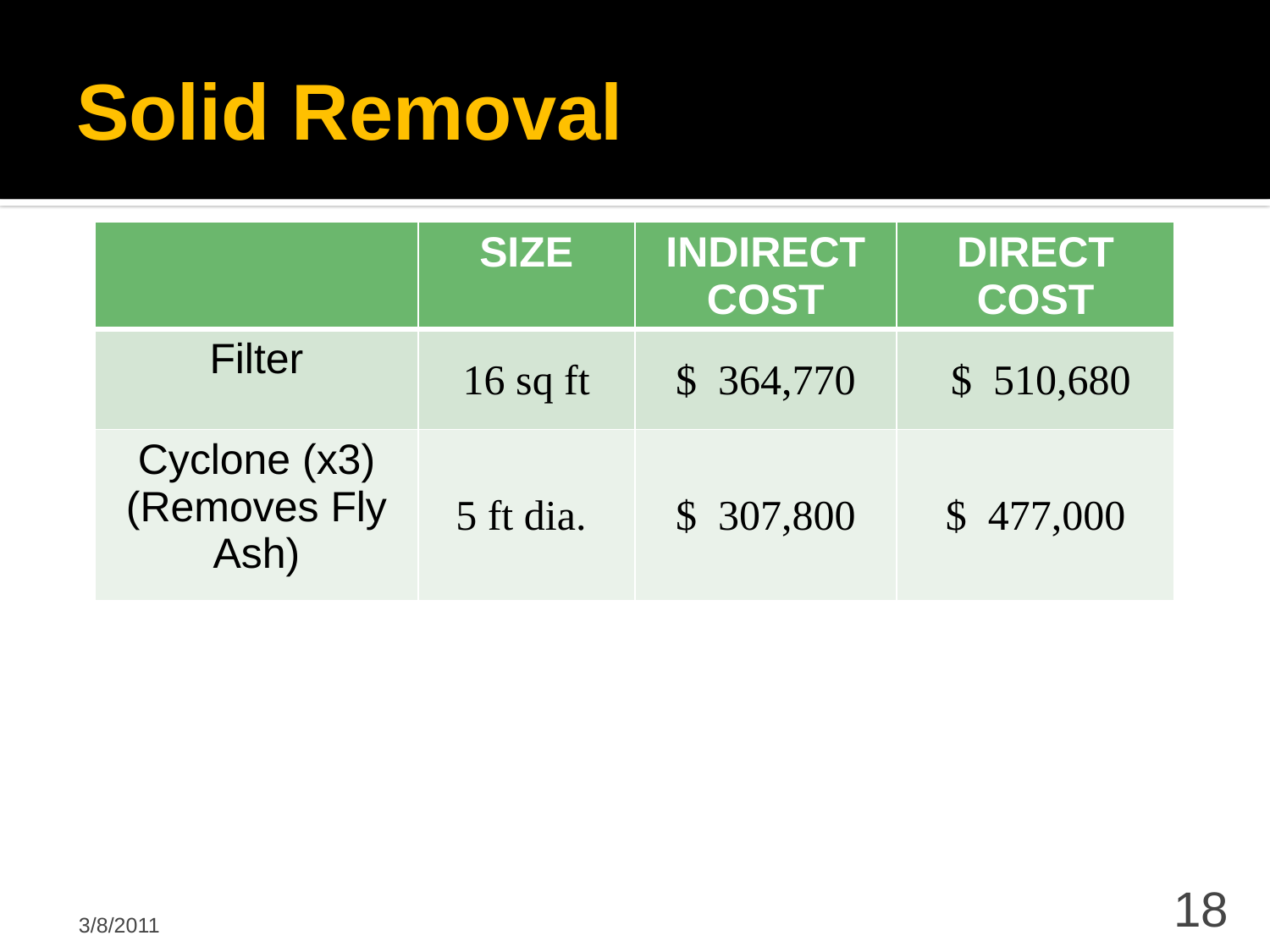

# Solid Removal
|  | SIZE | INDIRECT COST | DIRECT COST |
| --- | --- | --- | --- |
| Filter | 16 sq ft | $ 364,770 | $ 510,680 |
| Cyclone (x3) (Removes Fly Ash) | 5 ft dia. | $ 307,800 | $ 477,000 |
3/8/2011
18